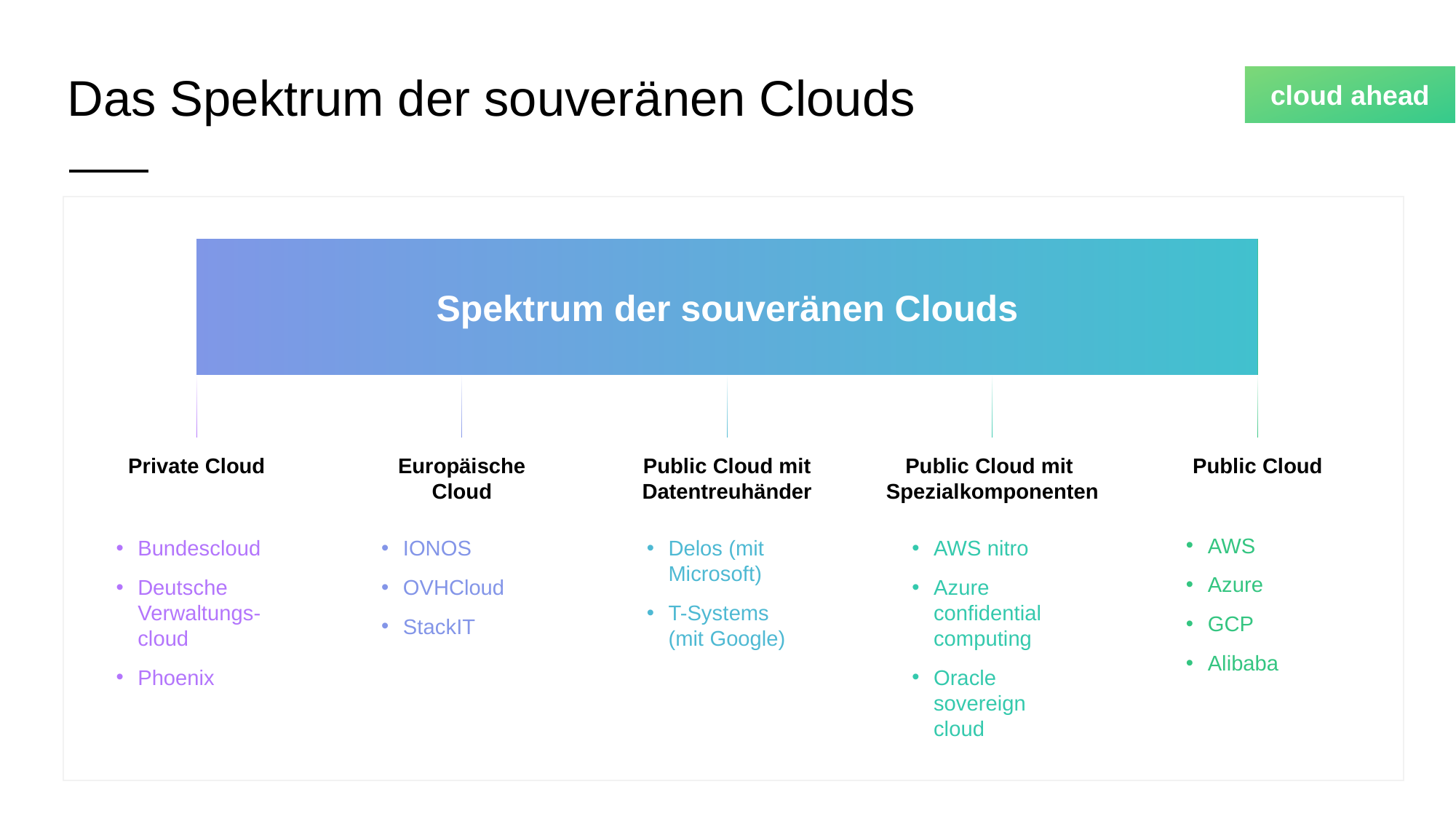

# Das Spektrum der souveränen Clouds

Spektrum der souveränen Clouds

Private Cloud
Europäische
Cloud
Public Cloud mit
Datentreuhänder
Public Cloud mit
Spezialkomponenten
Public Cloud
AWS
Azure
GCP
Alibaba
Bundescloud
Deutsche Verwaltungs-cloud
Phoenix
IONOS
OVHCloud
StackIT
Delos (mit Microsoft)
T-Systems (mit Google)
AWS nitro
Azure confidential computing
Oracle sovereign cloud